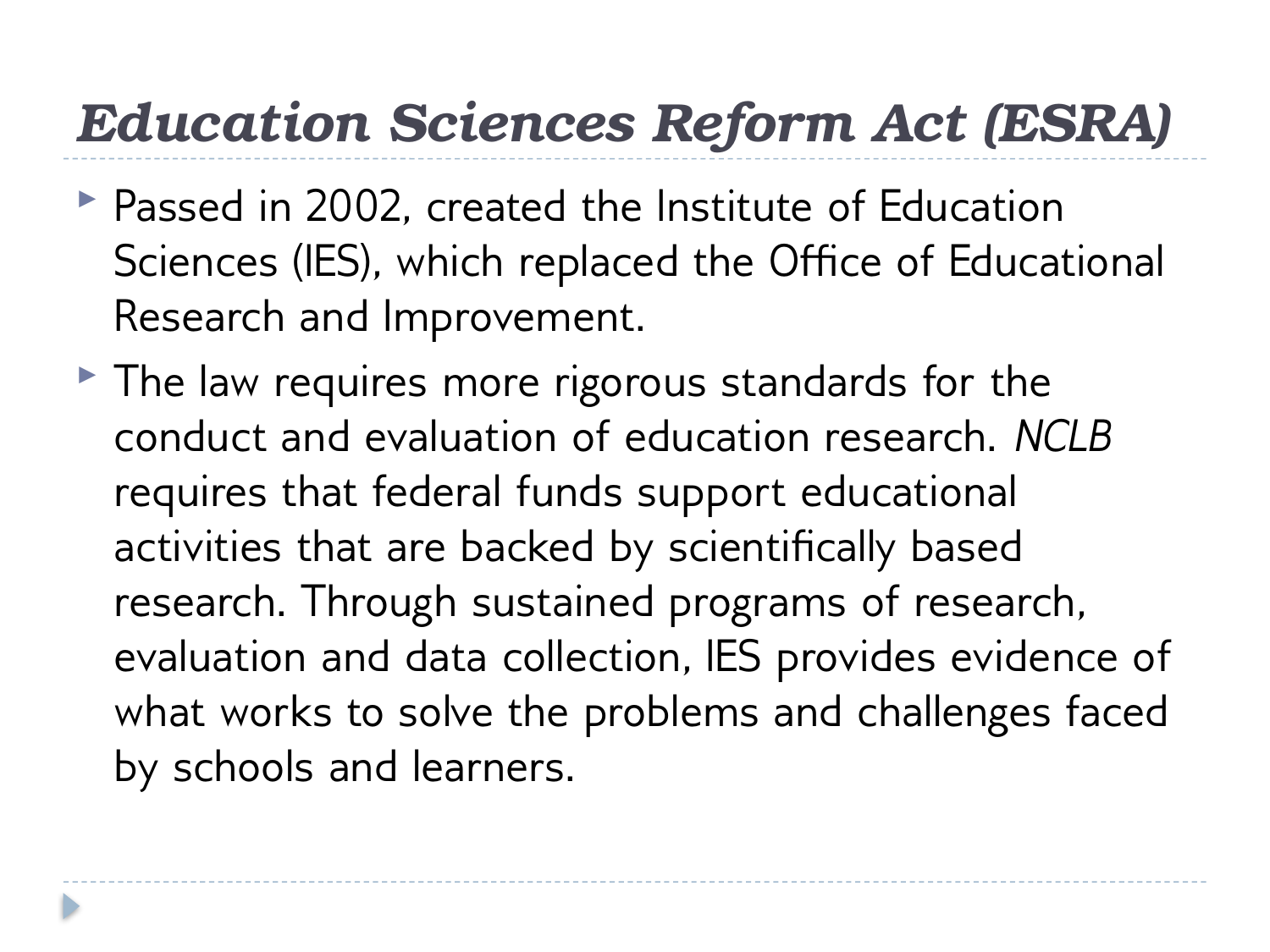

# Education Sciences Reform Act (ESRA)
Passed in 2002, created the Institute of Education Sciences (IES), which replaced the Office of Educational Research and Improvement.
The law requires more rigorous standards for the conduct and evaluation of education research. NCLB requires that federal funds support educational activities that are backed by scientifically based research. Through sustained programs of research, evaluation and data collection, IES provides evidence of what works to solve the problems and challenges faced by schools and learners.